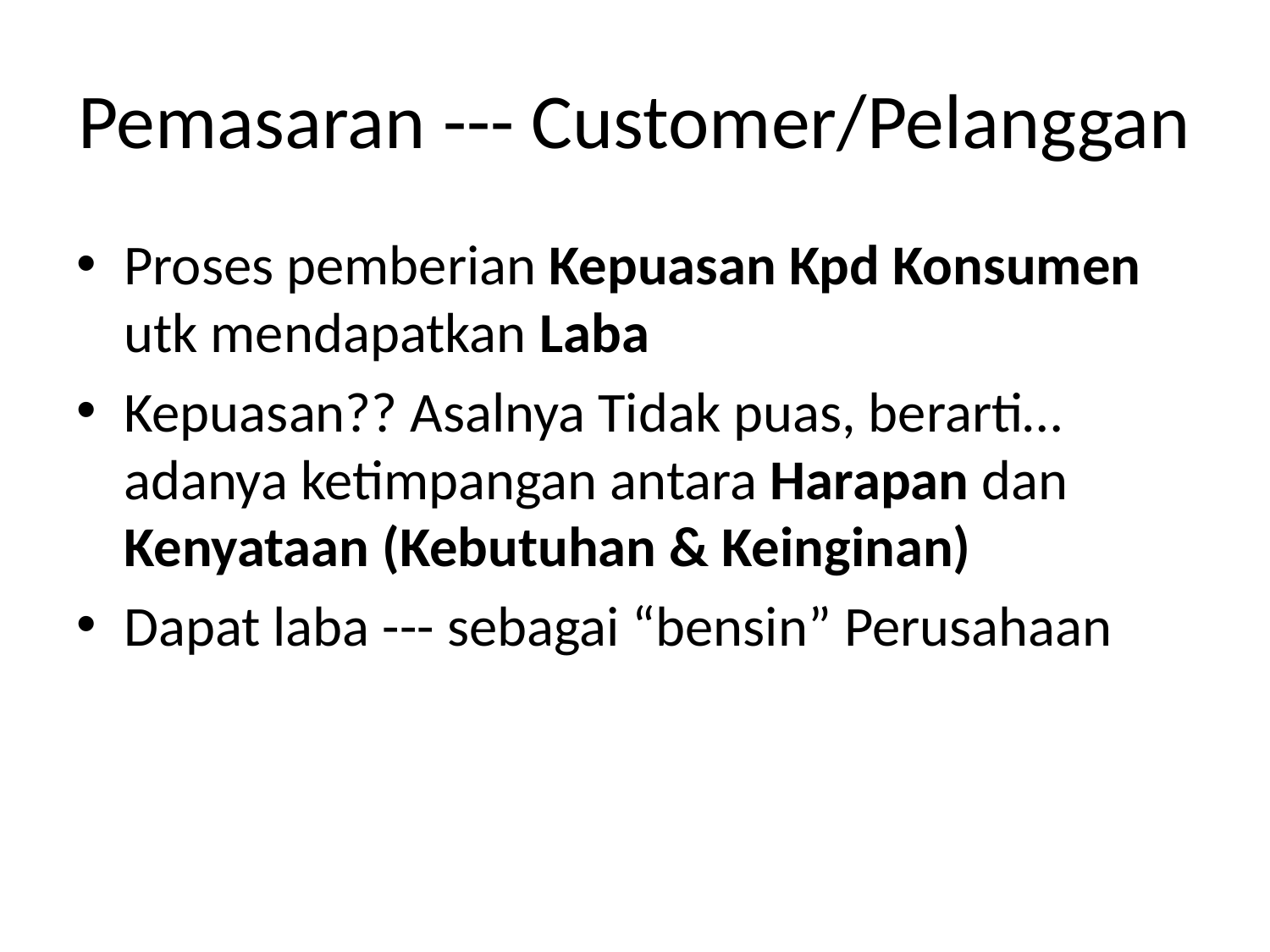

# Pemasaran --- Customer/Pelanggan
Proses pemberian Kepuasan Kpd Konsumen utk mendapatkan Laba
Kepuasan?? Asalnya Tidak puas, berarti… adanya ketimpangan antara Harapan dan Kenyataan (Kebutuhan & Keinginan)
Dapat laba --- sebagai “bensin” Perusahaan